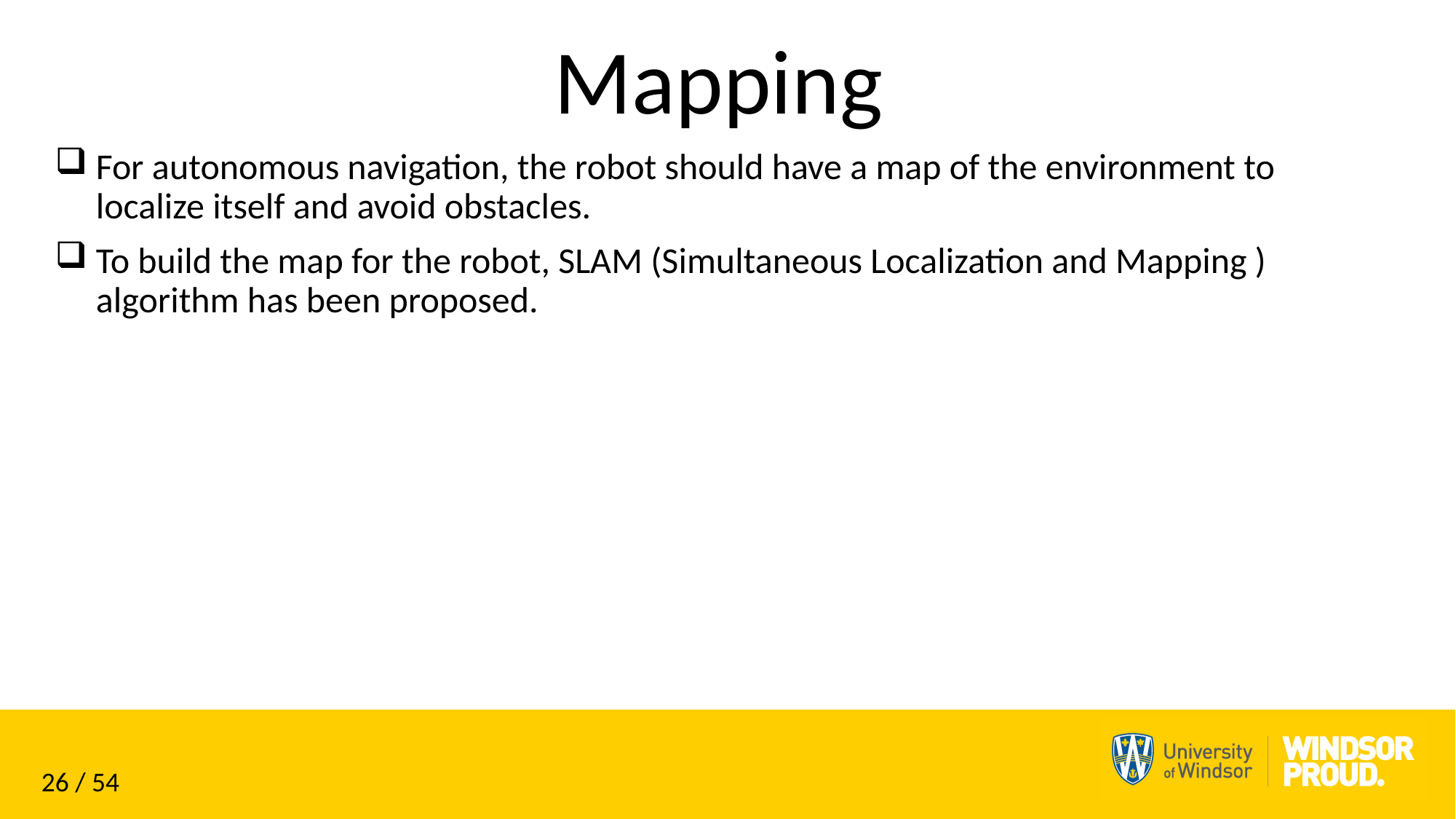

# Mapping
For autonomous navigation, the robot should have a map of the environment to localize itself and avoid obstacles.
To build the map for the robot, SLAM (Simultaneous Localization and Mapping ) algorithm has been proposed.
26